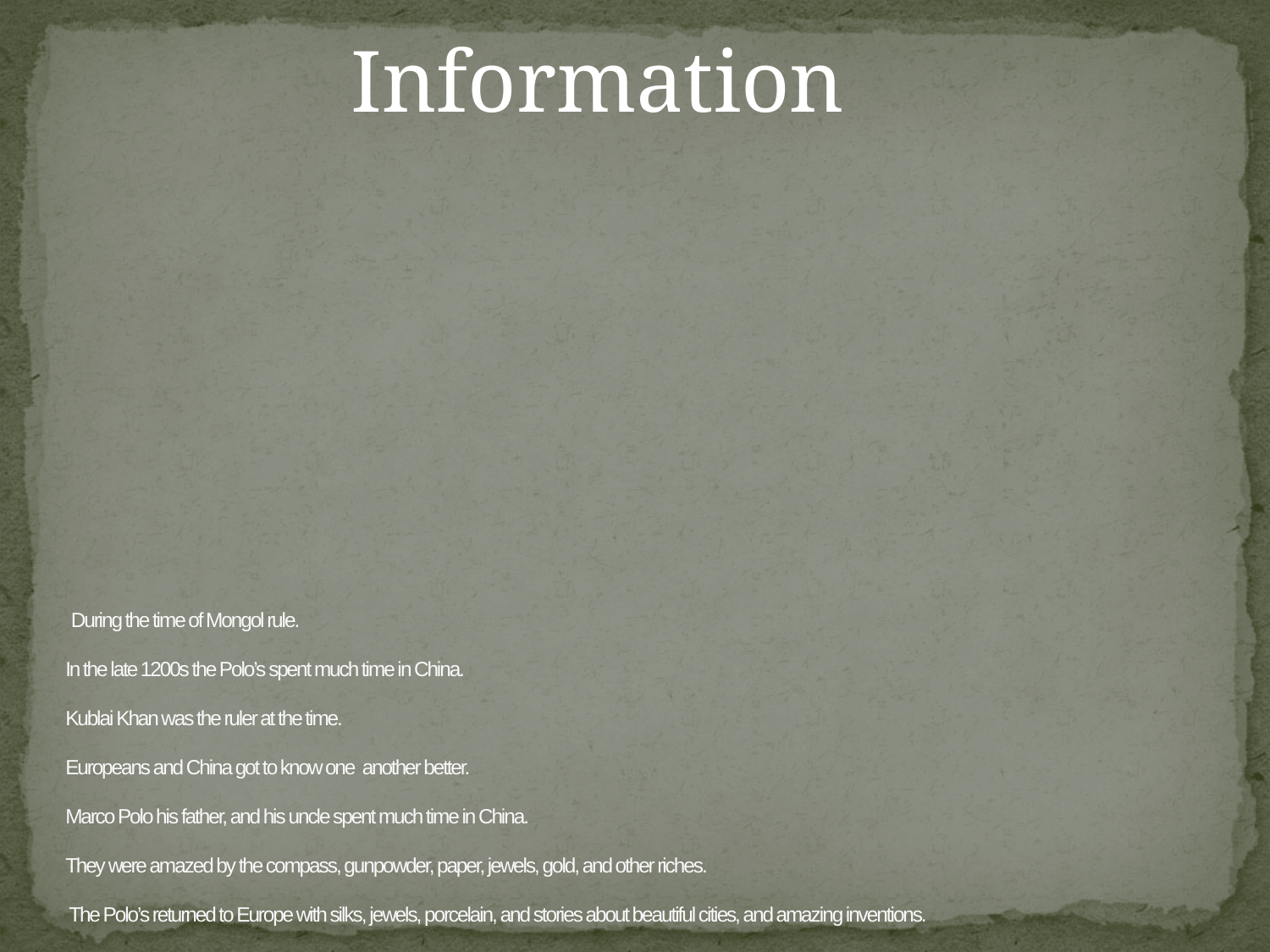

Information
# During the time of Mongol rule. In the late 1200s the Polo’s spent much time in China. Kublai Khan was the ruler at the time. Europeans and China got to know one  another better. Marco Polo his father, and his uncle spent much time in China. They were amazed by the compass, gunpowder, paper, jewels, gold, and other riches. The Polo’s returned to Europe with silks, jewels, porcelain, and stories about beautiful cities, and amazing inventions. Marco Polo held the first paper currency.